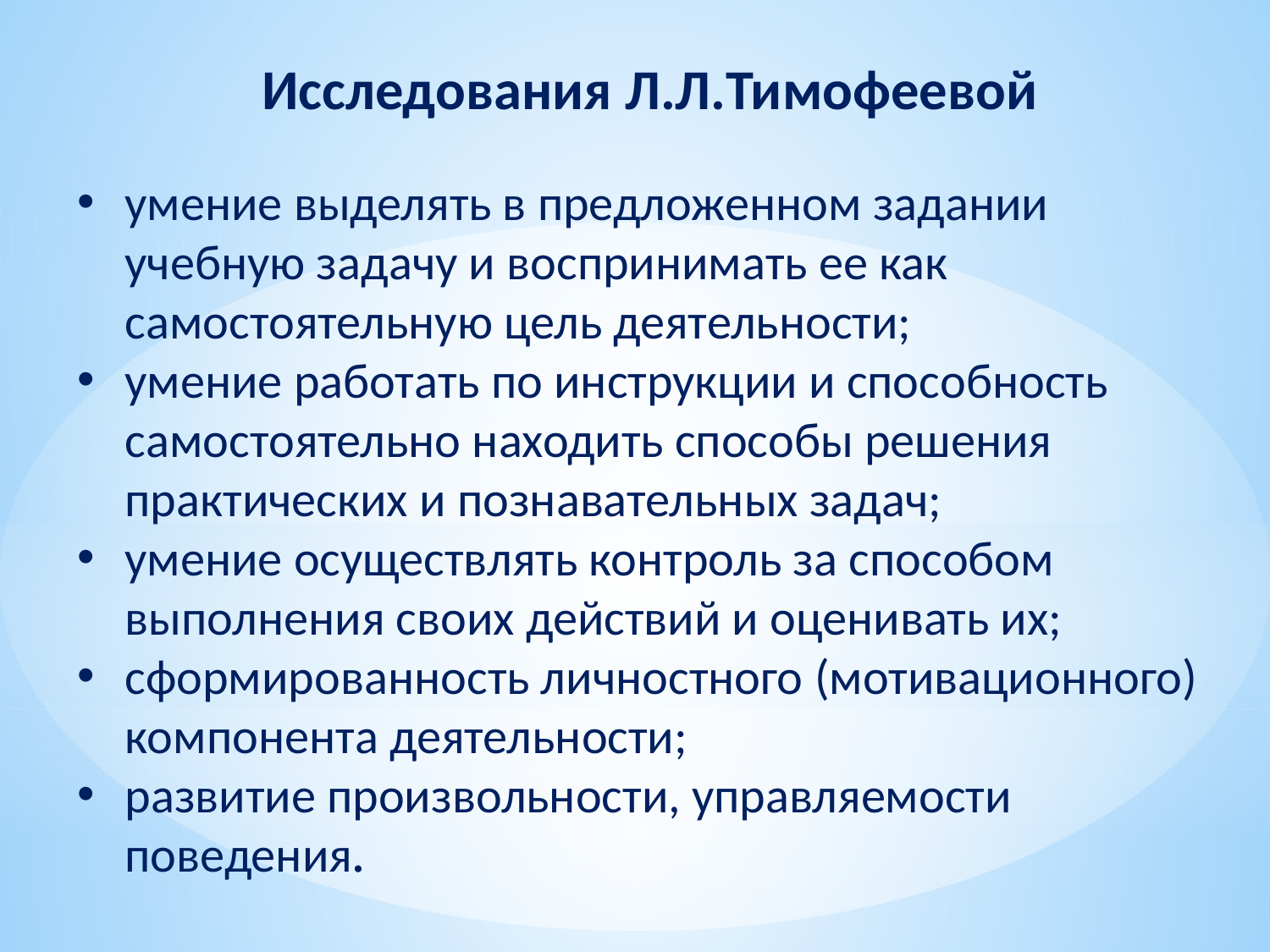

Исследования Л.Л.Тимофеевой

умение выделять в предложенном задании учебную задачу и воспринимать ее как самостоятельную цель деятельности;
умение работать по инструкции и способность самостоятельно находить способы решения практических и познавательных задач;
умение осуществлять контроль за способом выполнения своих действий и оценивать их;
сформированность личностного (мотивационного) компонента деятельности;
развитие произвольности, управляемости поведения.